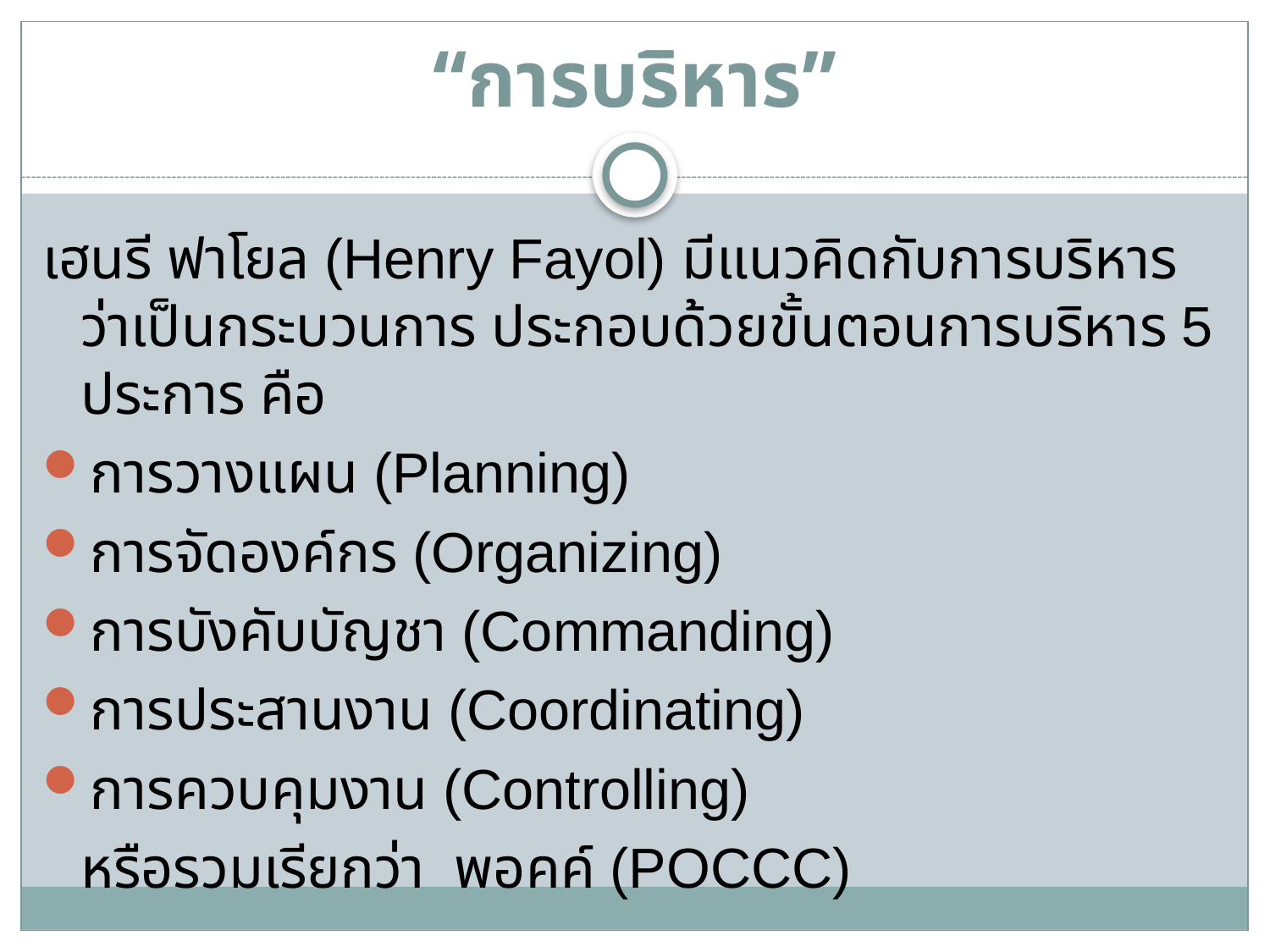

# “การบริหาร”
เฮนรี ฟาโยล (Henry Fayol) มีแนวคิดกับการบริหารว่าเป็นกระบวนการ ประกอบด้วยขั้นตอนการบริหาร 5 ประการ คือ
การวางแผน (Planning)
การจัดองค์กร (Organizing)
การบังคับบัญชา (Commanding)
การประสานงาน (Coordinating)
การควบคุมงาน (Controlling)
	หรือรวมเรียกว่า  พอคค์ (POCCC)